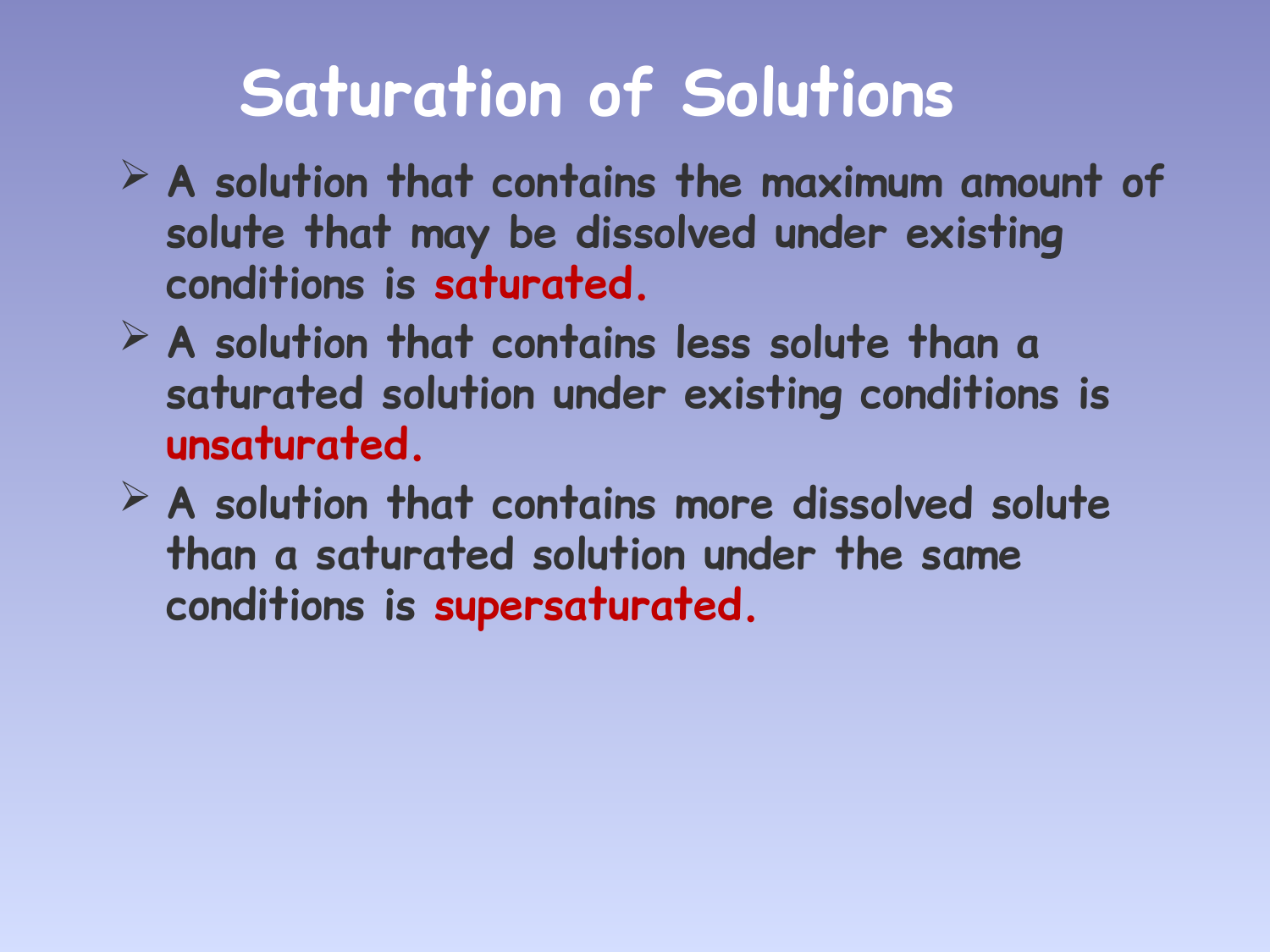

# Saturation of Solutions
A solution that contains the maximum amount of solute that may be dissolved under existing conditions is saturated.
A solution that contains less solute than a saturated solution under existing conditions is unsaturated.
A solution that contains more dissolved solute than a saturated solution under the same conditions is supersaturated.